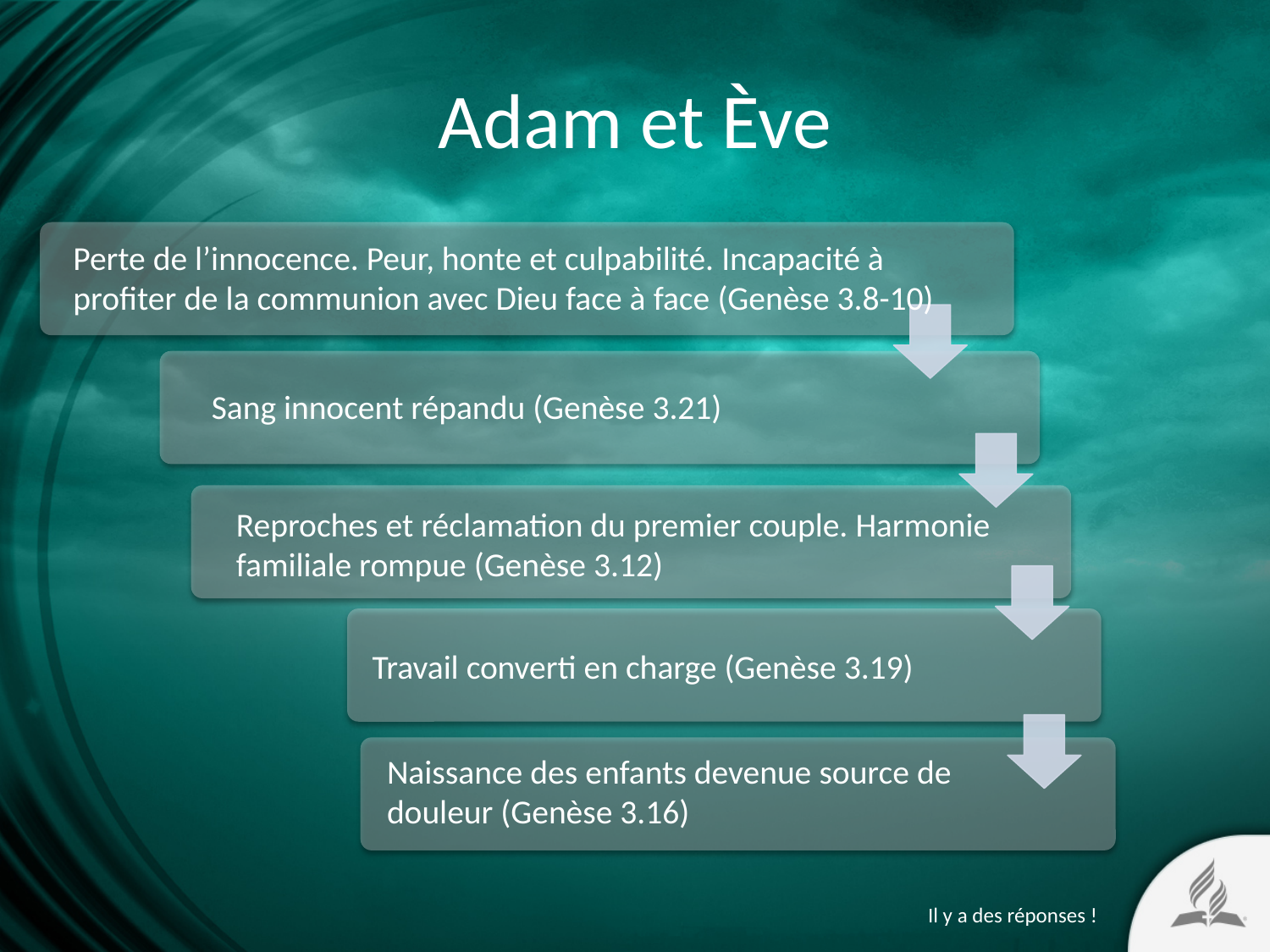

# Adam et Ève

Perte de l’innocence. Peur, honte et culpabilité. Incapacité à proﬁter de la communion avec Dieu face à face (Genèse 3.8-10)
Sang innocent répandu (Genèse 3.21)
Reproches et réclamation du premier couple. Harmonie familiale rompue (Genèse 3.12)
Travail converti en charge (Genèse 3.19)
Naissance des enfants devenue source de
douleur (Genèse 3.16)
Il y a des réponses !